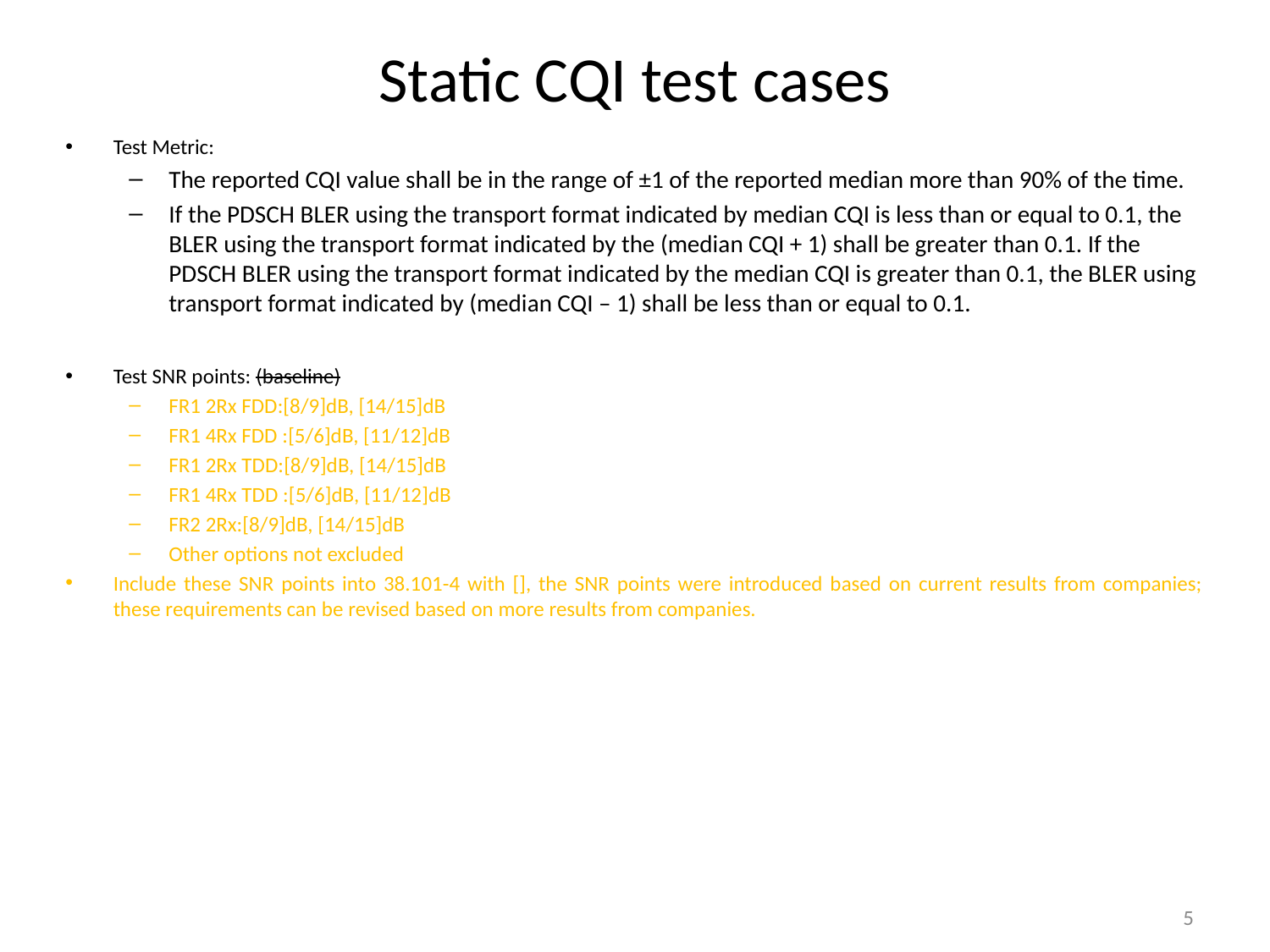

# Static CQI test cases
Test Metric:
The reported CQI value shall be in the range of ±1 of the reported median more than 90% of the time.
If the PDSCH BLER using the transport format indicated by median CQI is less than or equal to 0.1, the BLER using the transport format indicated by the (median CQI + 1) shall be greater than 0.1. If the PDSCH BLER using the transport format indicated by the median CQI is greater than 0.1, the BLER using transport format indicated by (median CQI – 1) shall be less than or equal to 0.1.

Test SNR points: (baseline)
FR1 2Rx FDD:[8/9]dB, [14/15]dB
FR1 4Rx FDD :[5/6]dB, [11/12]dB
FR1 2Rx TDD:[8/9]dB, [14/15]dB
FR1 4Rx TDD :[5/6]dB, [11/12]dB
FR2 2Rx:[8/9]dB, [14/15]dB
Other options not excluded
Include these SNR points into 38.101-4 with [], the SNR points were introduced based on current results from companies; these requirements can be revised based on more results from companies.

5